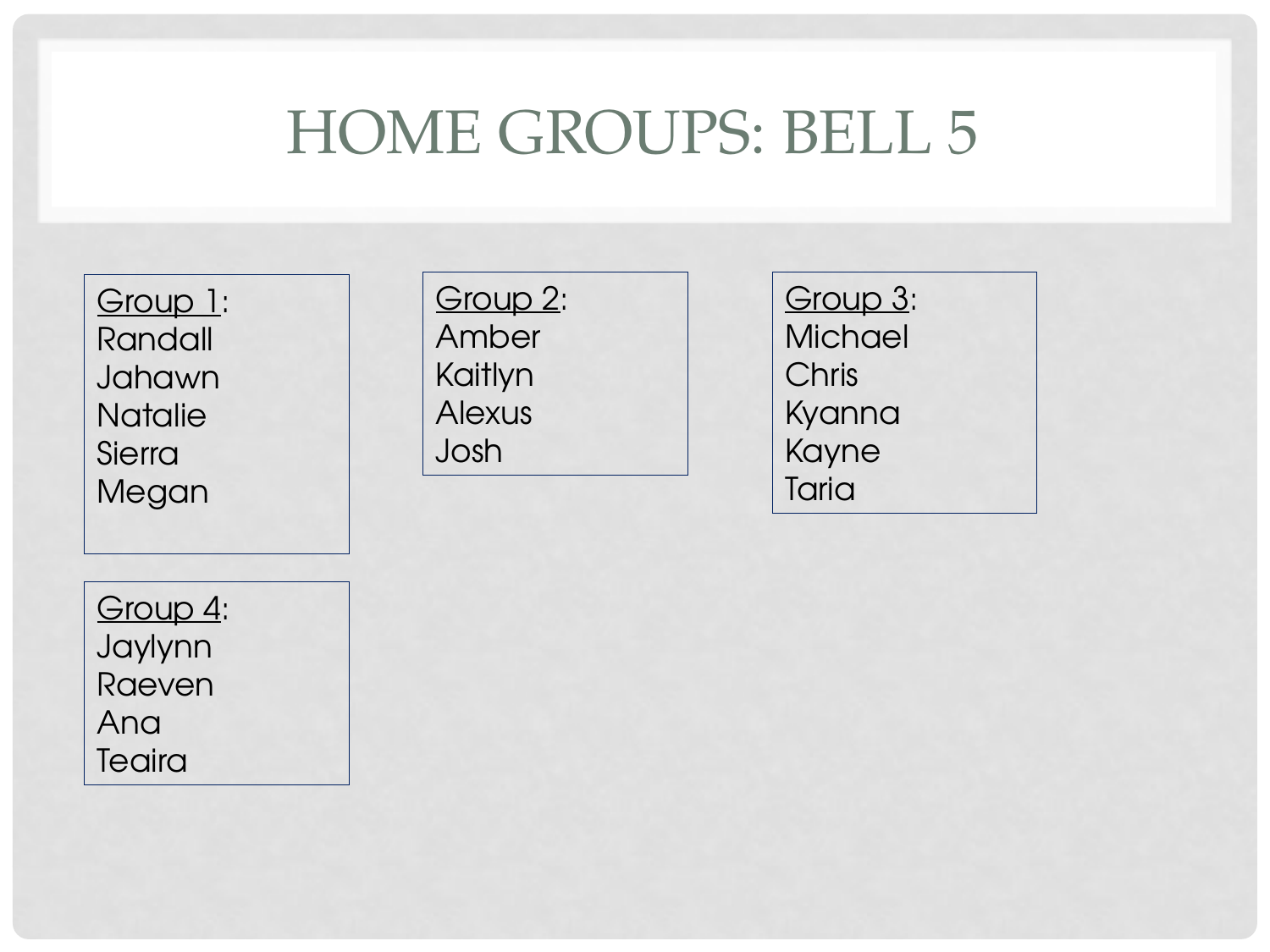

# Home Groups: bell 5
Group 2:
Amber
Kaitlyn
Alexus
Josh
Group 3:
Michael
Chris
Kyanna
Kayne
Taria
Group 1:
Randall
Jahawn
Natalie
Sierra
Megan

Group 4:
Jaylynn
Raeven
Ana
Teaira